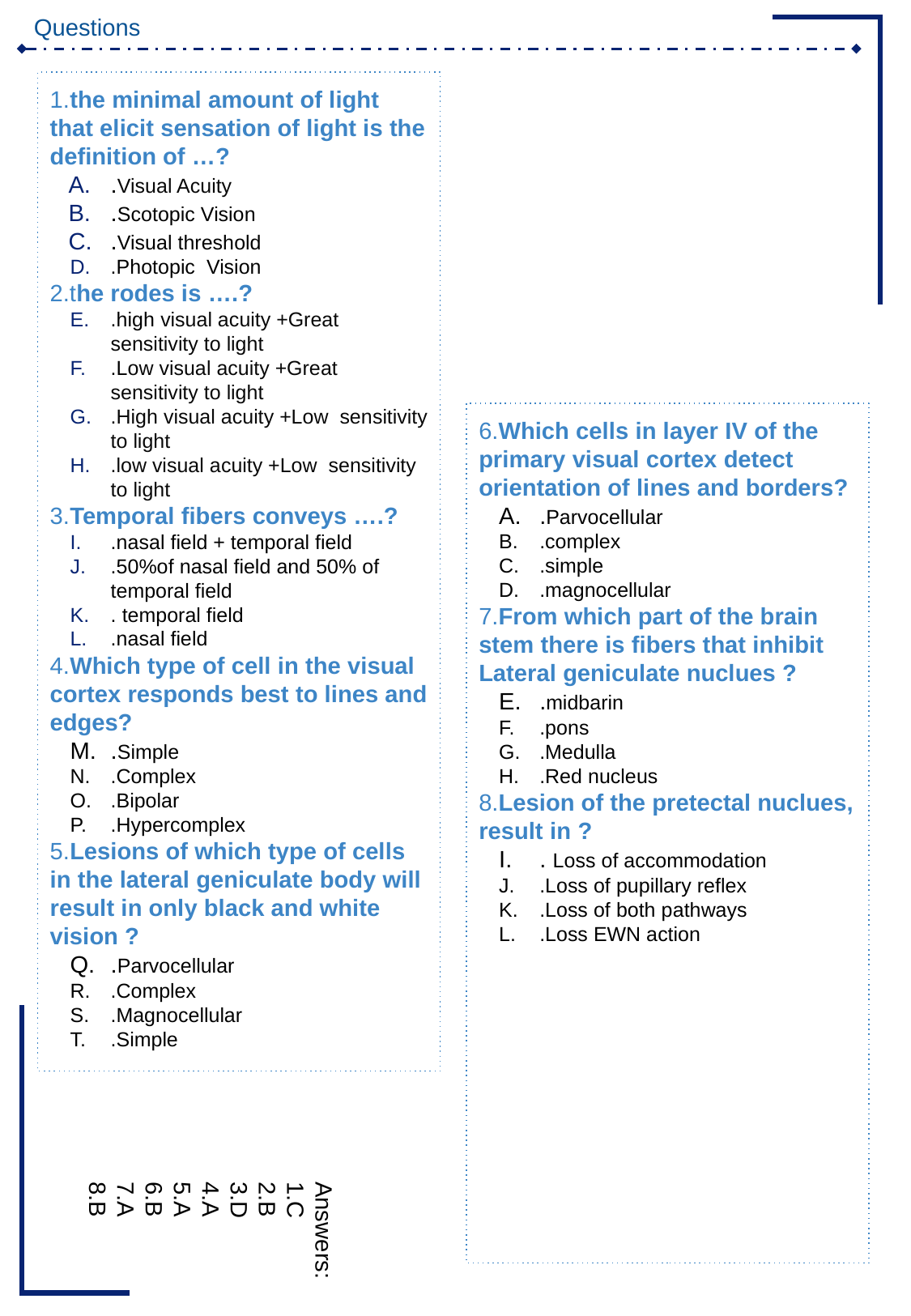

1.the minimal amount of light that elicit sensation of light is the definition of …?
.Visual Acuity
.Scotopic Vision
.Visual threshold
.Photopic  Vision
2.the rodes is ….?
.high visual acuity +Great sensitivity to light
.Low visual acuity +Great sensitivity to light
.High visual acuity +Low  sensitivity to light
.low visual acuity +Low  sensitivity to light
3.Temporal fibers conveys ….?
.nasal field + temporal field
.50%of nasal field and 50% of  temporal field
. temporal field
.nasal field
4.Which type of cell in the visual cortex responds best to lines and edges?
.Simple
.Complex
.Bipolar
.Hypercomplex
5.Lesions of which type of cells in the lateral geniculate body will result in only black and white vision ?
.Parvocellular
.Complex
.Magnocellular
.Simple
6.Which cells in layer IV of the primary visual cortex detect orientation of lines and borders?
.Parvocellular
.complex
.simple
.magnocellular
7.From which part of the brain stem there is fibers that inhibit Lateral geniculate nuclues ?
.midbarin
.pons
.Medulla
.Red nucleus
8.Lesion of the pretectal nuclues, result in ?
. Loss of accommodation
.Loss of pupillary reflex
.Loss of both pathways
.Loss EWN action

Answers:
1.C
2.B
3.D
4.A
5.A
6.B
7.A
8.B